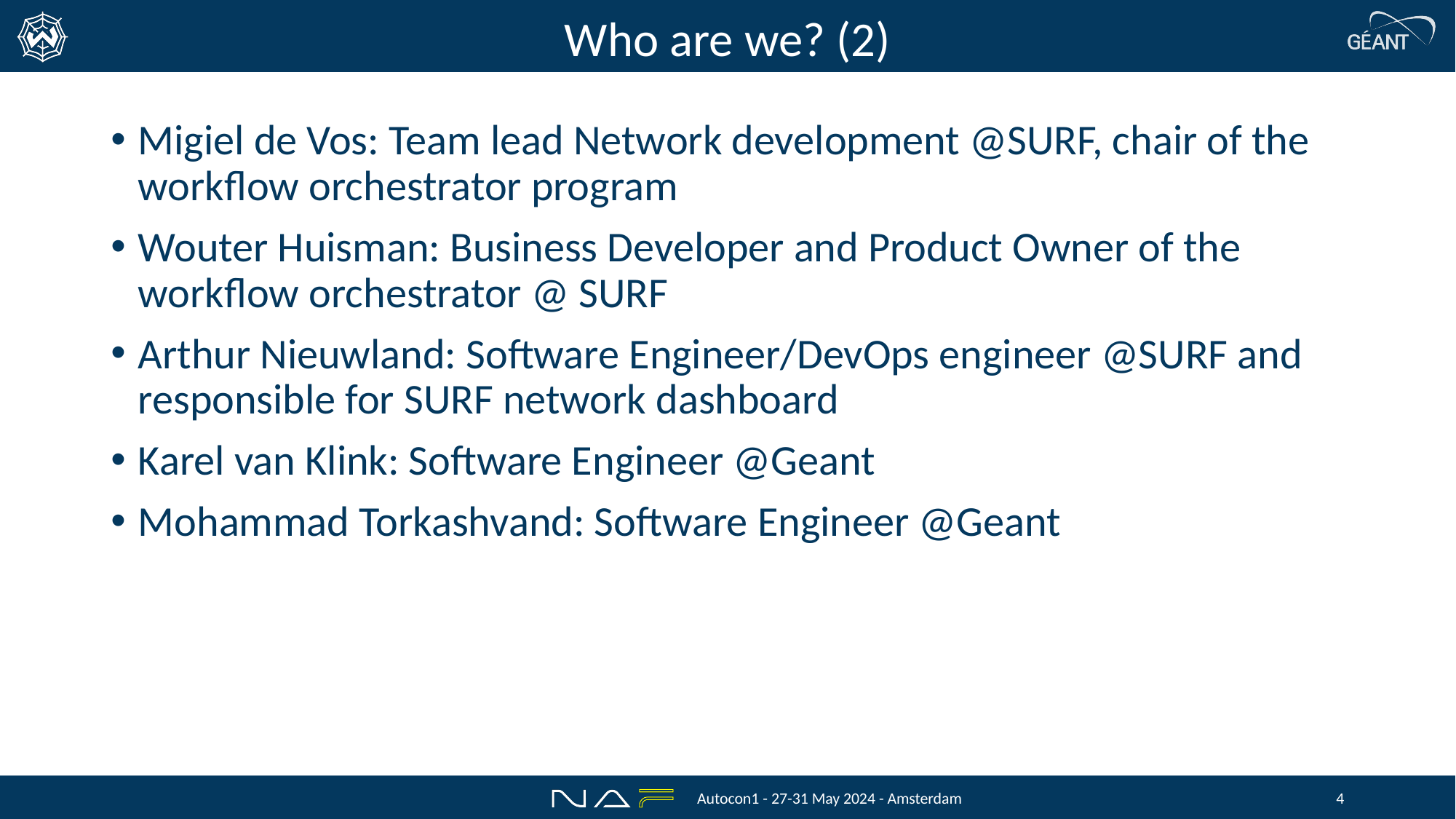

# Who are we? (2)
Migiel de Vos: Team lead Network development @SURF, chair of the workflow orchestrator program
Wouter Huisman: Business Developer and Product Owner of the workflow orchestrator @ SURF
Arthur Nieuwland: Software Engineer/DevOps engineer @SURF and responsible for SURF network dashboard
Karel van Klink: Software Engineer @Geant
Mohammad Torkashvand: Software Engineer @Geant
Autocon1 - 27-31 May 2024 - Amsterdam
4